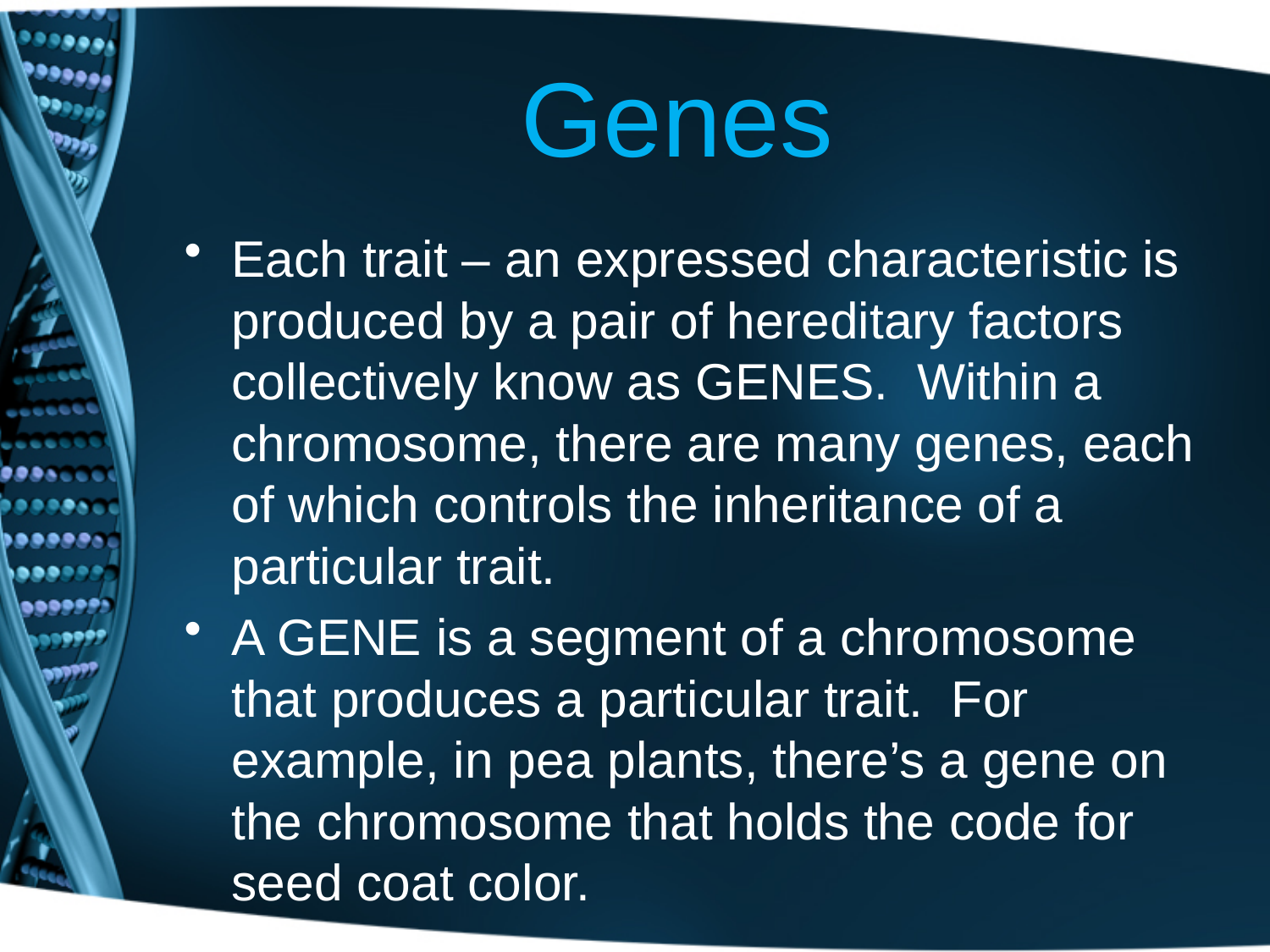

# Genes
Each trait – an expressed characteristic is produced by a pair of hereditary factors collectively know as GENES.  Within a chromosome, there are many genes, each of which controls the inheritance of a particular trait.
A GENE is a segment of a chromosome that produces a particular trait.  For example, in pea plants, there’s a gene on the chromosome that holds the code for seed coat color.